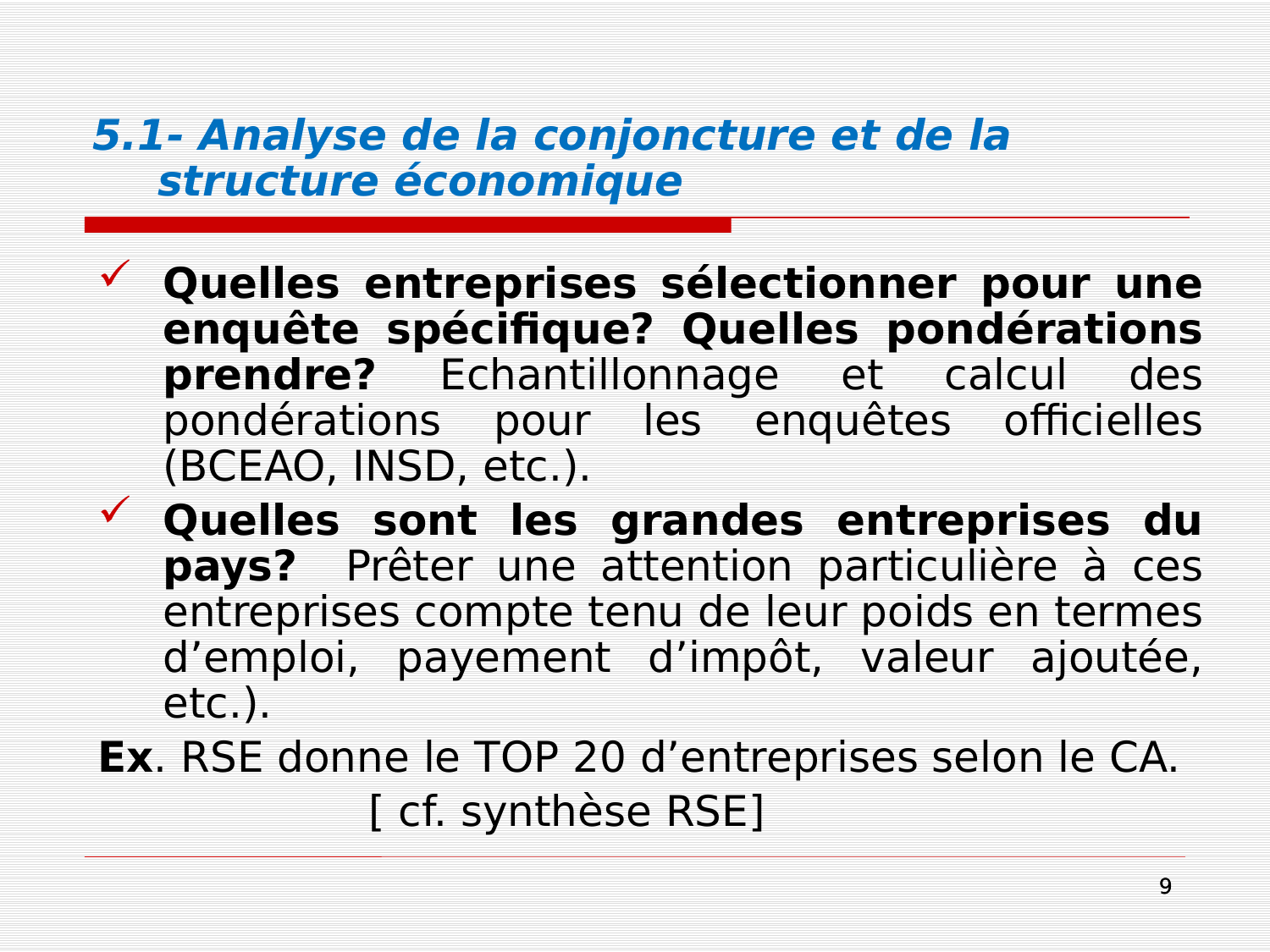

# 5.1- Analyse de la conjoncture et de la structure économique

Quelles entreprises sélectionner pour une enquête spécifique? Quelles pondérations prendre? Echantillonnage et calcul des pondérations pour les enquêtes officielles (BCEAO, INSD, etc.).
Quelles sont les grandes entreprises du pays?  Prêter une attention particulière à ces entreprises compte tenu de leur poids en termes d’emploi, payement d’impôt, valeur ajoutée, etc.).
Ex. RSE donne le TOP 20 d’entreprises selon le CA.
                    [ cf. synthèse RSE]

9
9